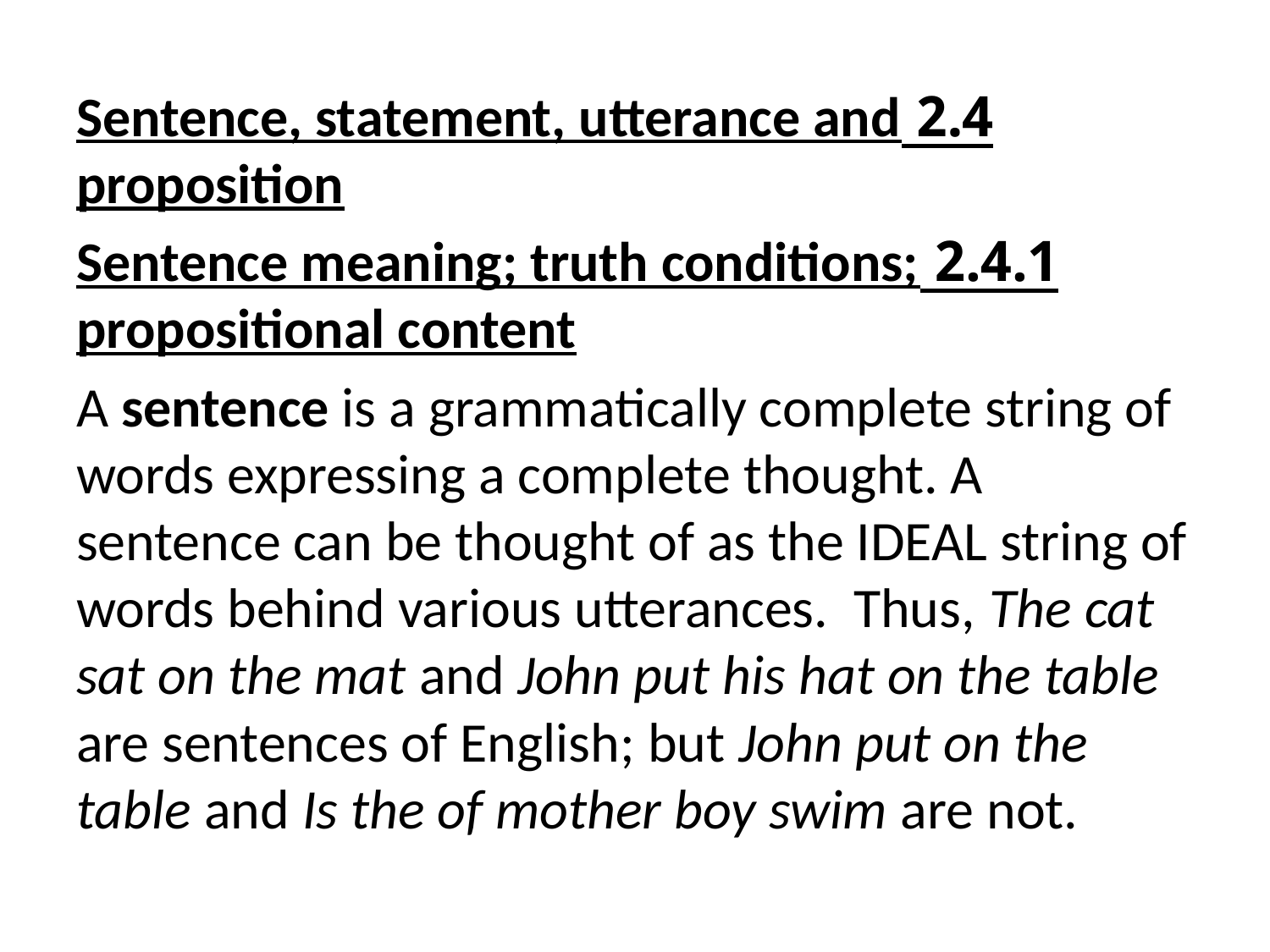

2.4 Sentence, statement, utterance and proposition
2.4.1 Sentence meaning; truth conditions; propositional content
A sentence is a grammatically complete string of words expressing a complete thought. A sentence can be thought of as the IDEAL string of words behind various utterances.  Thus, The cat sat on the mat and John put his hat on the table are sentences of English; but John put on the table and Is the of mother boy swim are not.